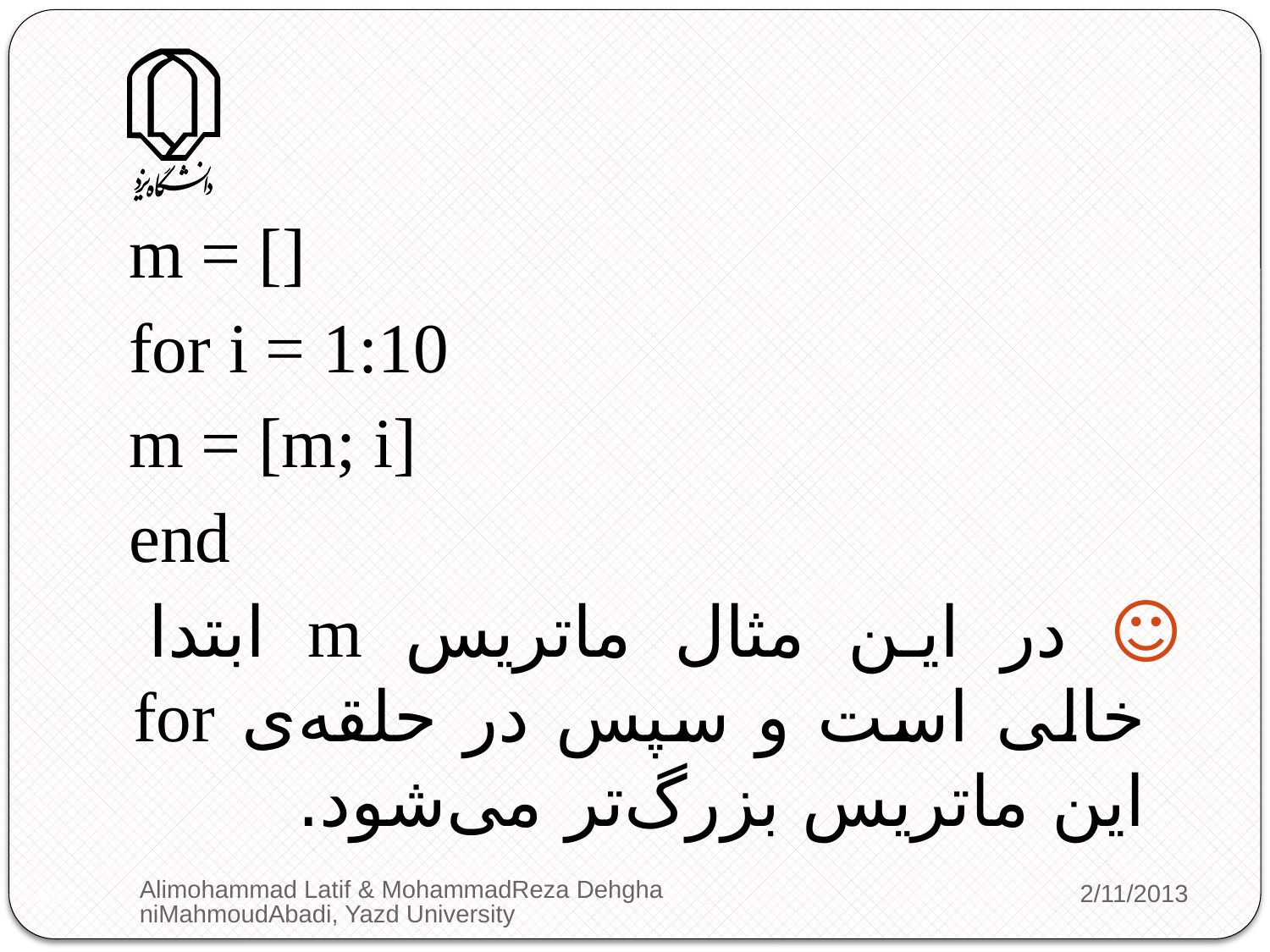

m = []
for i = 1:10
m = [m; i]
end
☺ در این مثال ماتریس m ابتدا خالی است و سپس در حلقه‌ی for این ماتریس بزرگ‌تر می‌شود.
Alimohammad Latif & MohammadReza DehghaniMahmoudAbadi, Yazd University
2/11/2013
28